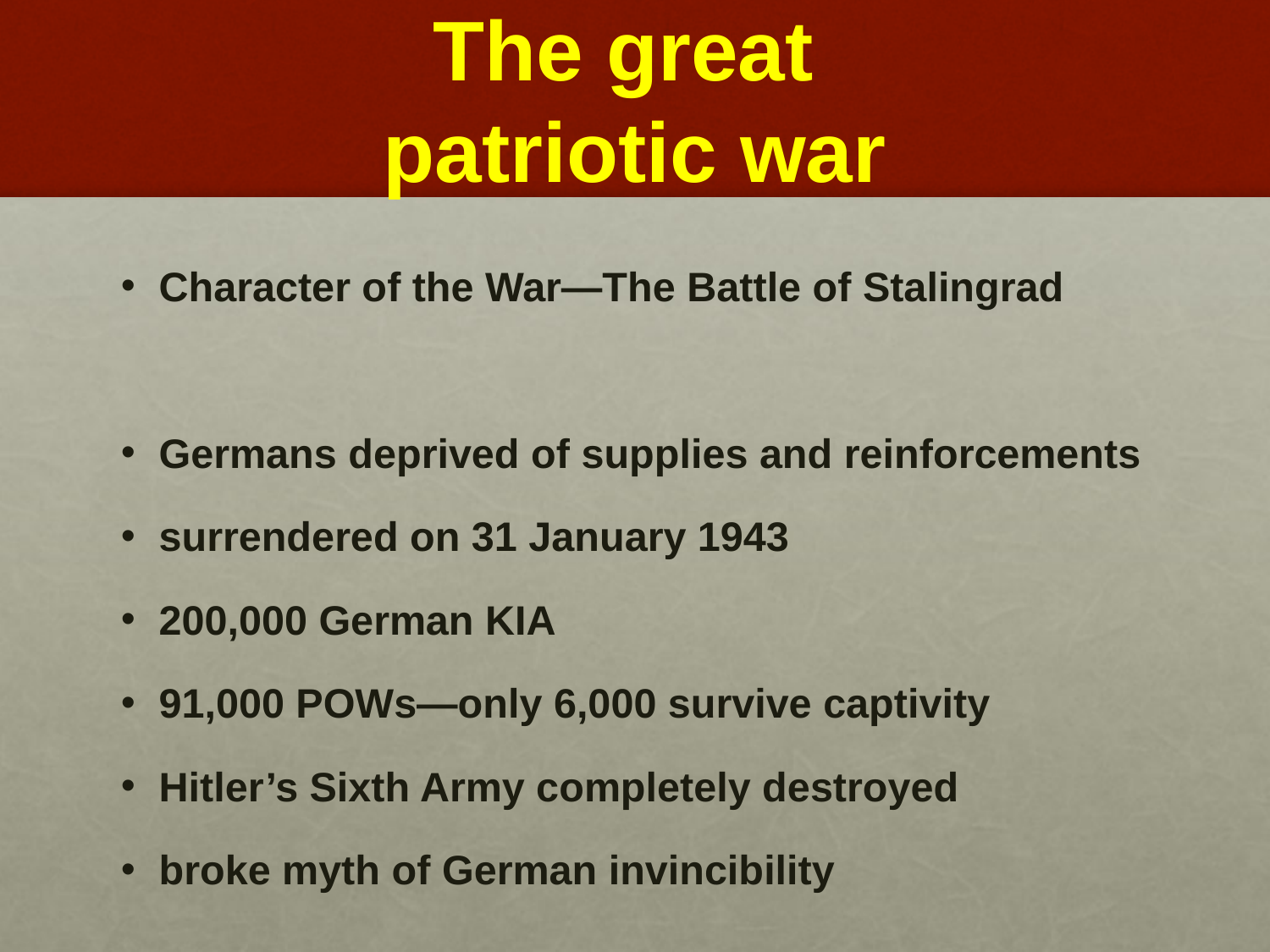

# The great patriotic war
Character of the War—The Battle of Stalingrad

Germans deprived of supplies and reinforcements
surrendered on 31 January 1943
200,000 German KIA
91,000 POWs—only 6,000 survive captivity
Hitler’s Sixth Army completely destroyed
broke myth of German invincibility